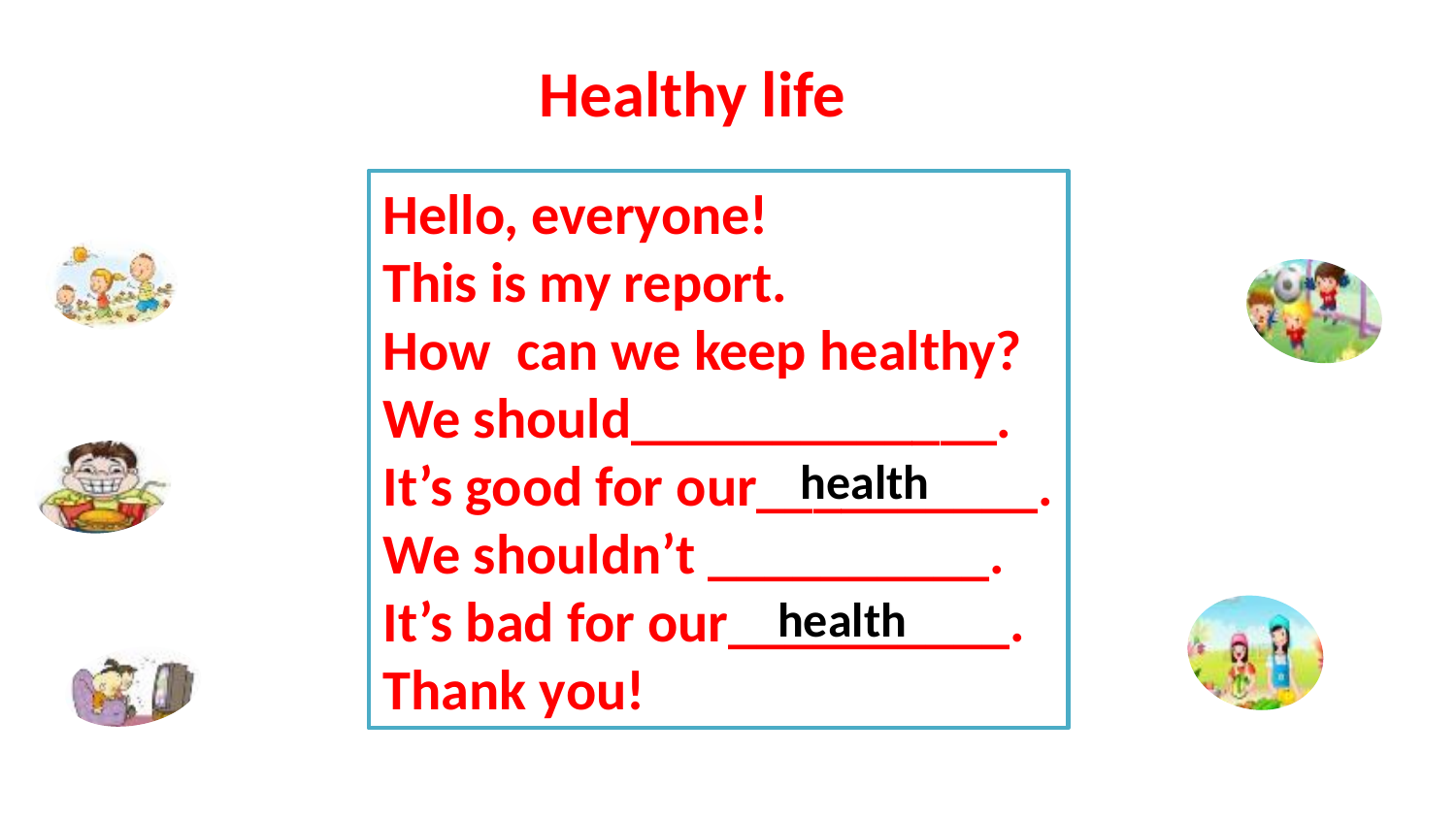

Healthy life
Hello, everyone!
This is my report.
How  can we keep healthy?
We should_____________.
It’s good for our__________.
We shouldn’t __________.
It’s bad for our__________.
Thank you!

health
health